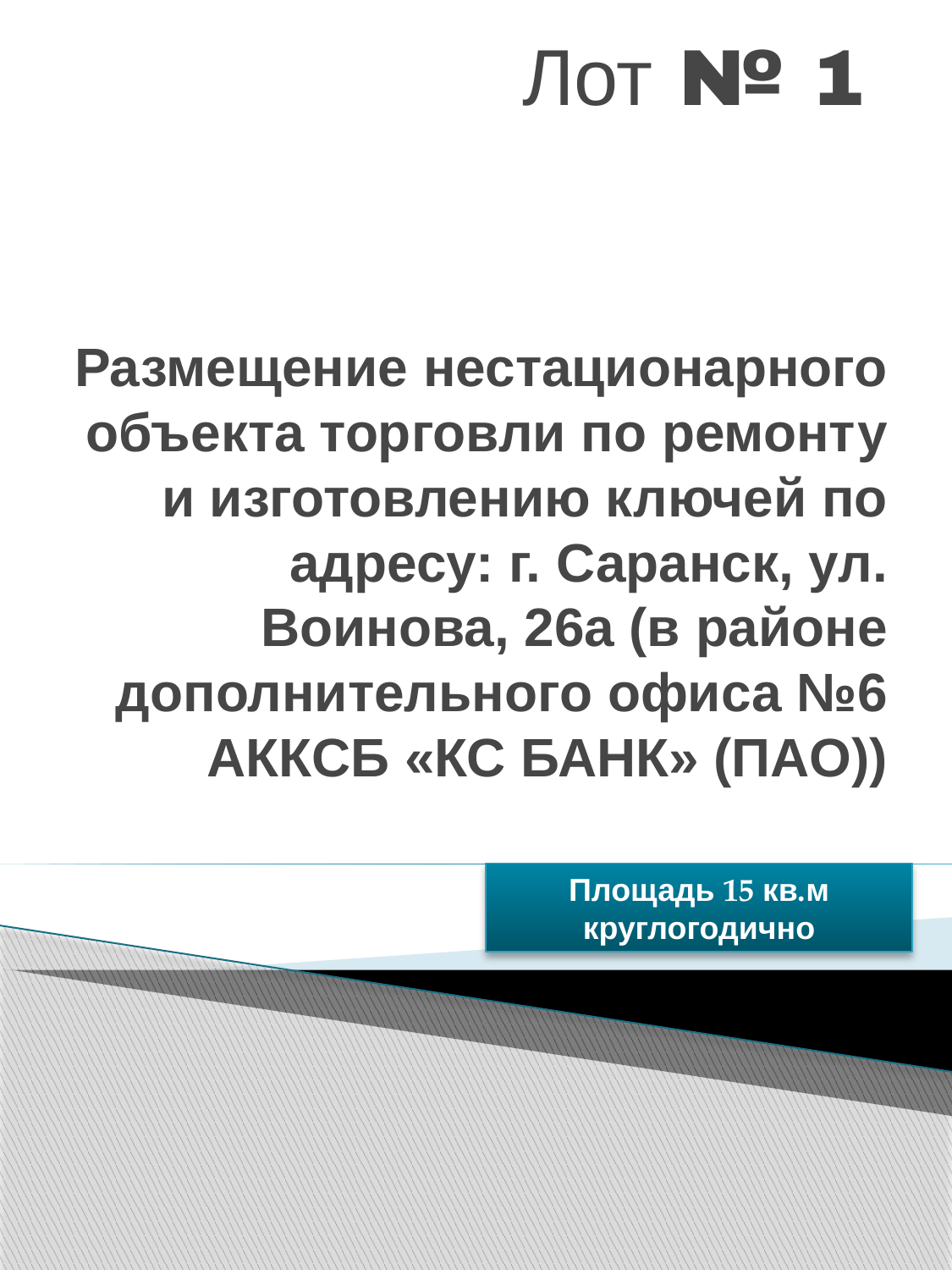

Лот № 1
# Размещение нестационарного объекта торговли по ремонту и изготовлению ключей по адресу: г. Саранск, ул. Воинова, 26а (в районе дополнительного офиса №6 АККСБ «КС БАНК» (ПАО))
Площадь 15 кв.м
круглогодично